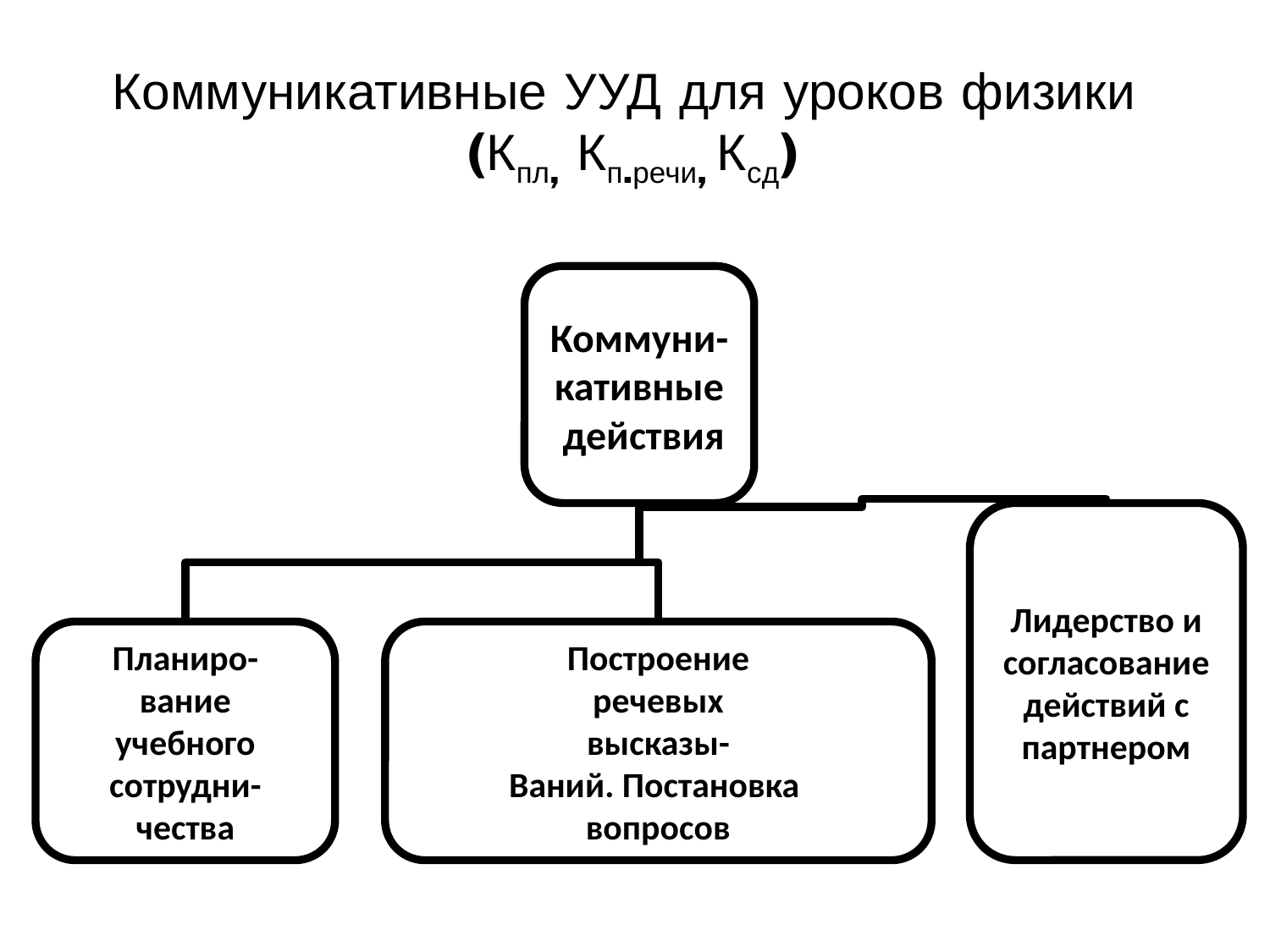

# Коммуникативные УУД для уроков физики (Кпл, Кп.речи, Ксд)
Коммуни-
кативные
 действия
Лидерство и
согласование
действий с
партнером
Планиро-
вание
учебного
сотрудни-
чества
Построение
речевых
высказы-
Ваний. Постановка
вопросов